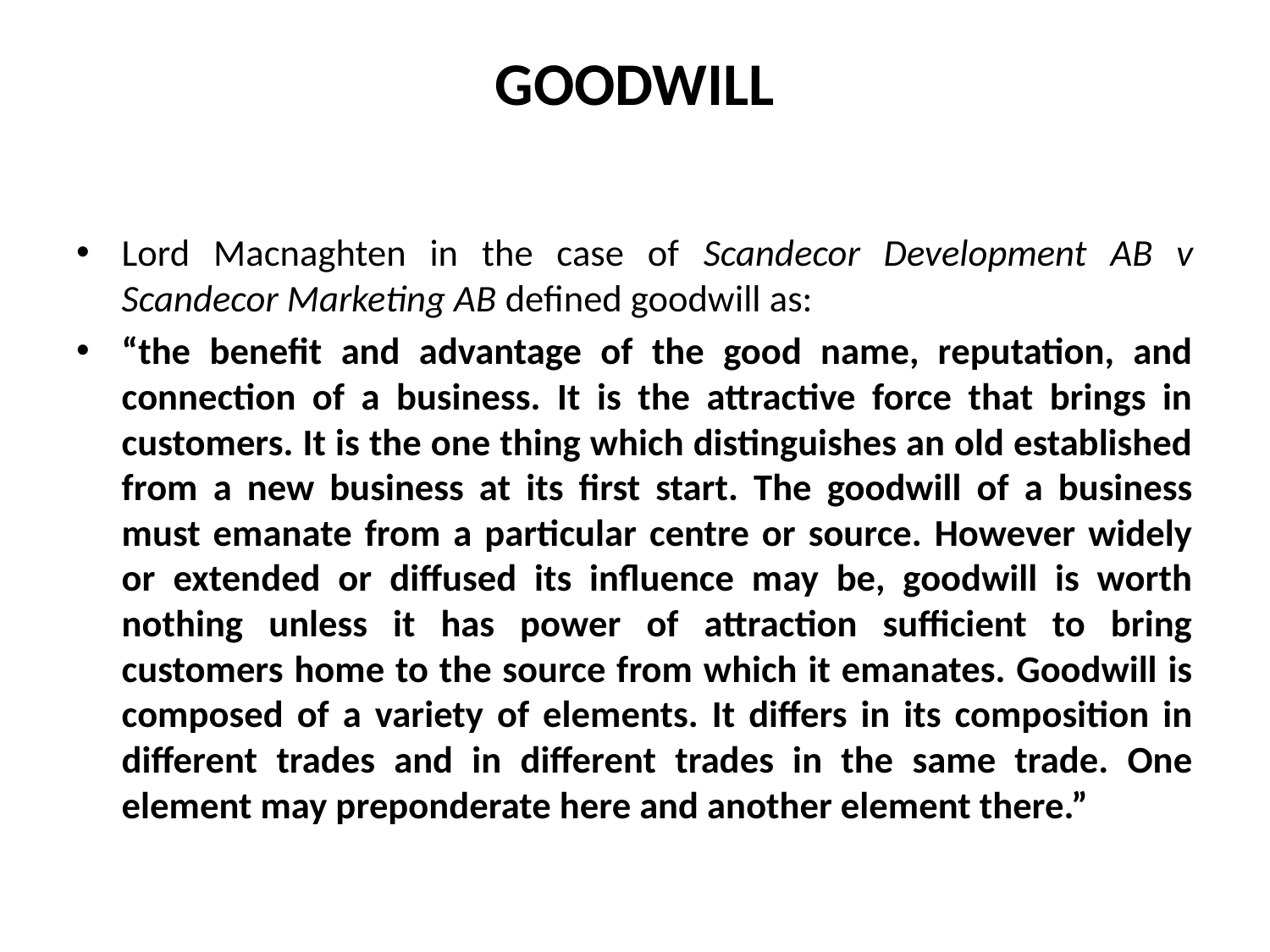

# GOODWILL
Lord Macnaghten in the case of Scandecor Development AB v Scandecor Marketing AB defined goodwill as:
“the benefit and advantage of the good name, reputation, and connection of a business. It is the attractive force that brings in customers. It is the one thing which distinguishes an old established from a new business at its first start. The goodwill of a business must emanate from a particular centre or source. However widely or extended or diffused its influence may be, goodwill is worth nothing unless it has power of attraction sufficient to bring customers home to the source from which it emanates. Goodwill is composed of a variety of elements. It differs in its composition in different trades and in different trades in the same trade. One element may preponderate here and another element there.”